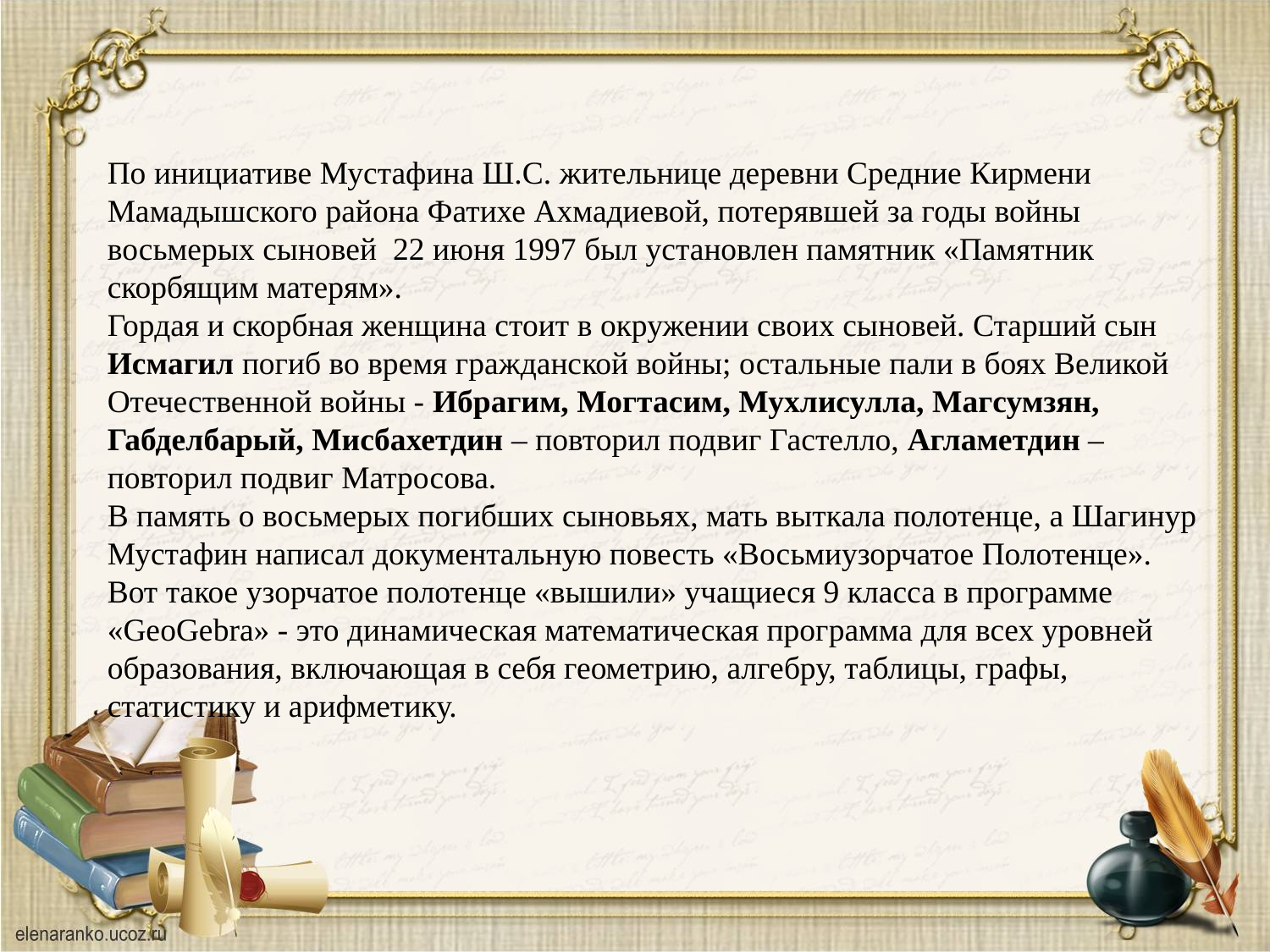

По инициативе Мустафина Ш.С. жительнице деревни Средние Кирмени Мамадышского района Фатихе Ахмадиевой, потерявшей за годы войны восьмерых сыновей  22 июня 1997 был установлен памятник «Памятник скорбящим матерям».
Гордая и скорбная женщина стоит в окружении своих сыновей. Старший сын Исмагил погиб во время гражданской войны; остальные пали в боях Великой Отечественной войны - Ибрагим, Могтасим, Мухлисулла, Магсумзян, Габделбарый, Мисбахетдин – повторил подвиг Гастелло, Агламетдин – повторил подвиг Матросова.
В память о восьмерых погибших сыновьях, мать выткала полотенце, а Шагинур Мустафин написал документальную повесть «Восьмиузорчатое Полотенце».
Вот такое узорчатое полотенце «вышили» учащиеся 9 класса в программе «GeoGebra» - это динамическая математическая программа для всех уровней образования, включающая в себя геометрию, алгебру, таблицы, графы, статистику и арифметику.